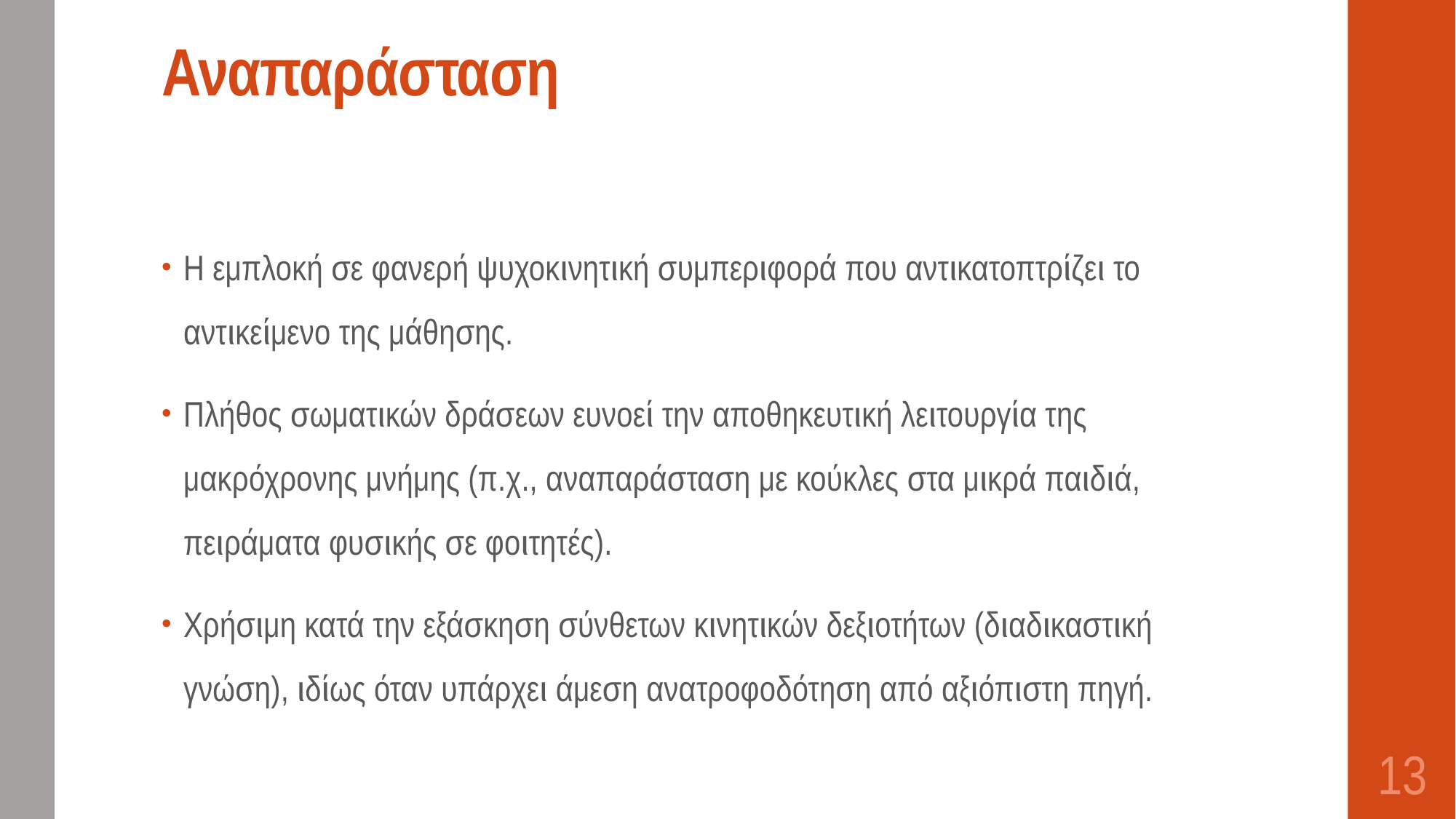

# Αναπαράσταση
Η εμπλοκή σε φανερή ψυχοκινητική συμπεριφορά που αντικατοπτρίζει το αντικείμενο της μάθησης.
Πλήθος σωματικών δράσεων ευνοεί την αποθηκευτική λειτουργία της μακρόχρονης μνήμης (π.χ., αναπαράσταση με κούκλες στα μικρά παιδιά, πειράματα φυσικής σε φοιτητές).
Χρήσιμη κατά την εξάσκηση σύνθετων κινητικών δεξιοτήτων (διαδικαστική γνώση), ιδίως όταν υπάρχει άμεση ανατροφοδότηση από αξιόπιστη πηγή.
13